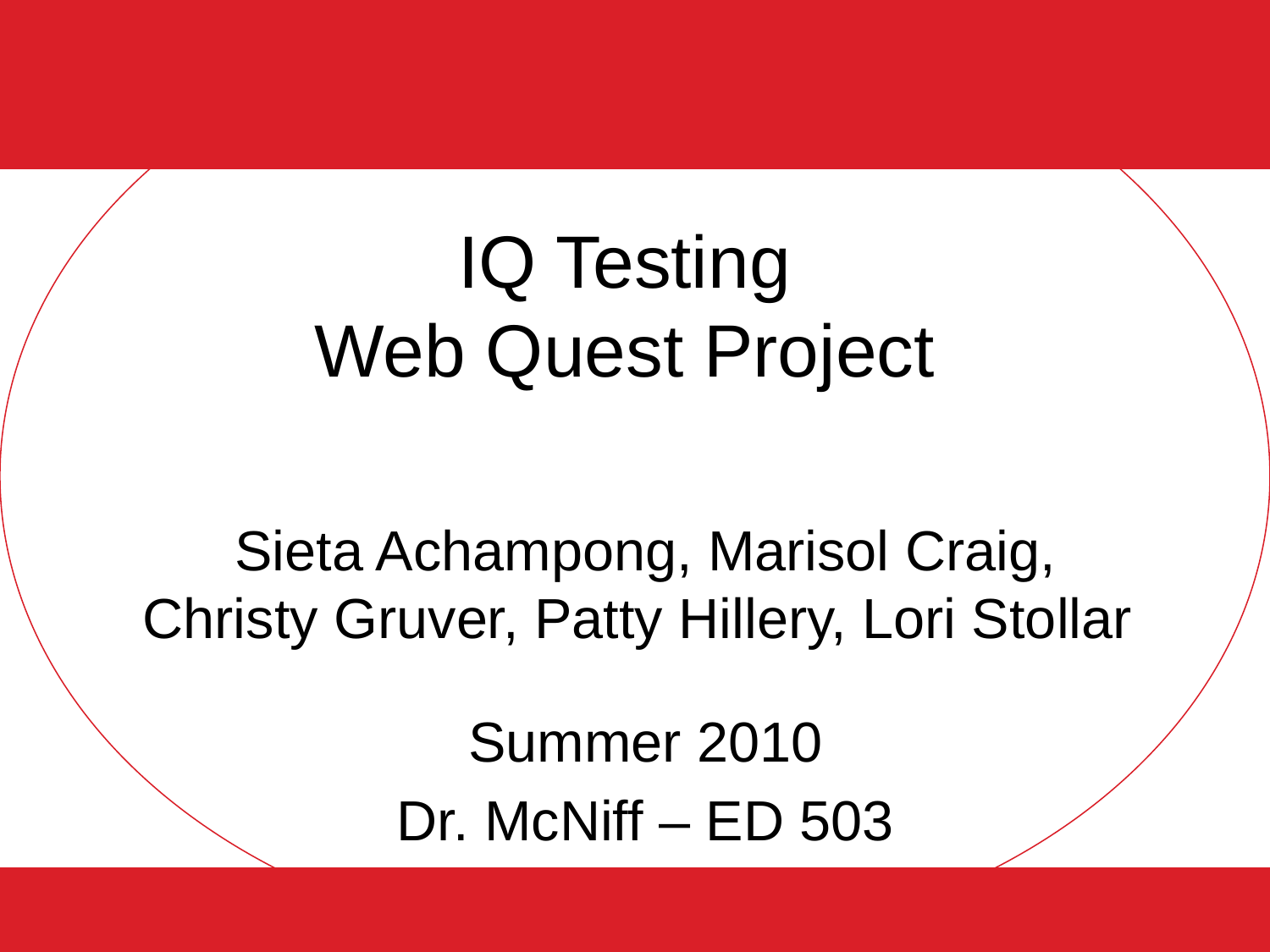

# IQ Testing Web Quest Project
Sieta Achampong, Marisol Craig, Christy Gruver, Patty Hillery, Lori Stollar

Summer 2010
Dr. McNiff – ED 503